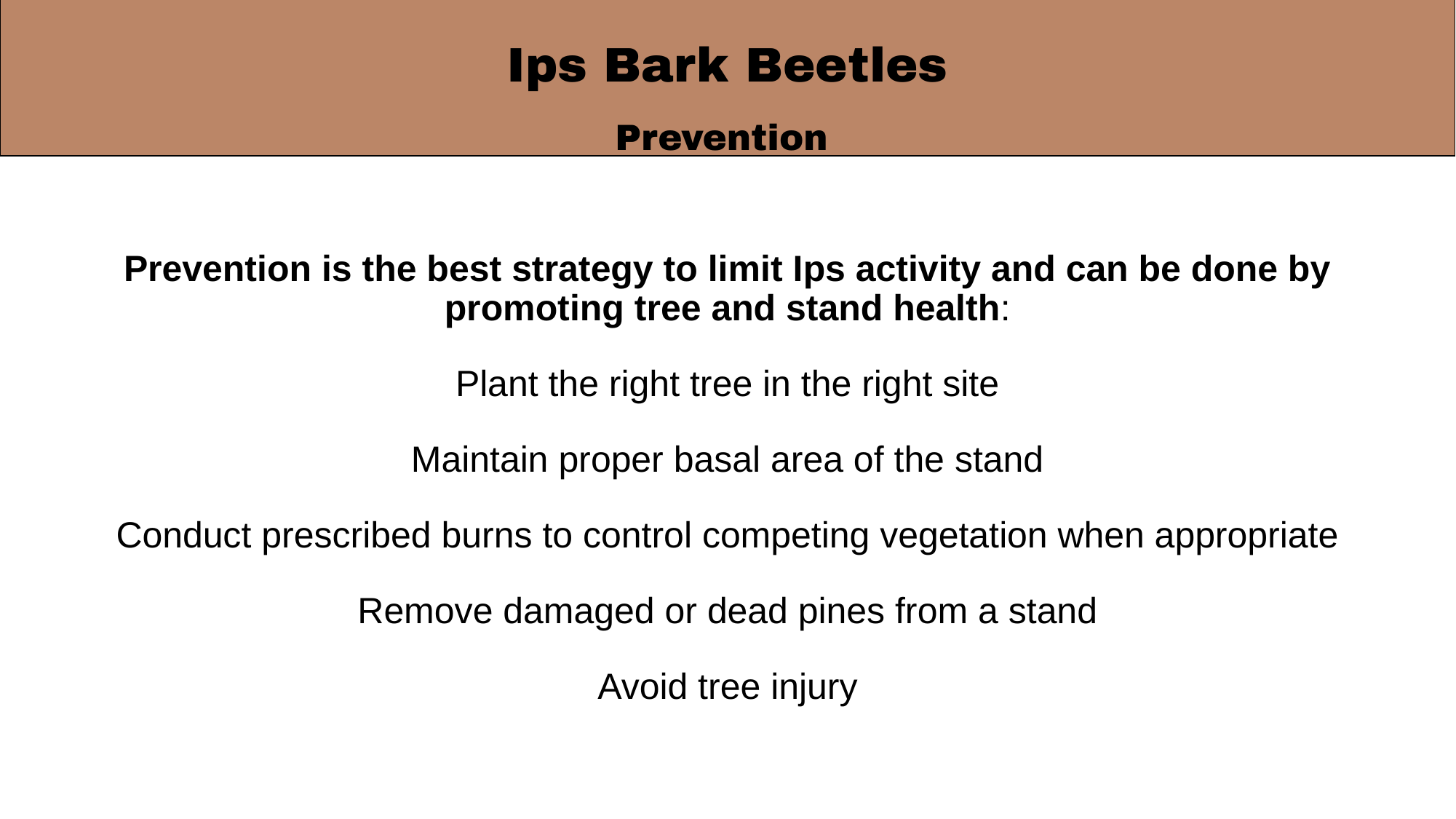

Ips Bark Beetles
Prevention
Prevention is the best strategy to limit Ips activity and can be done by promoting tree and stand health:
Plant the right tree in the right site
Maintain proper basal area of the stand
Conduct prescribed burns to control competing vegetation when appropriate
Remove damaged or dead pines from a stand
Avoid tree injury